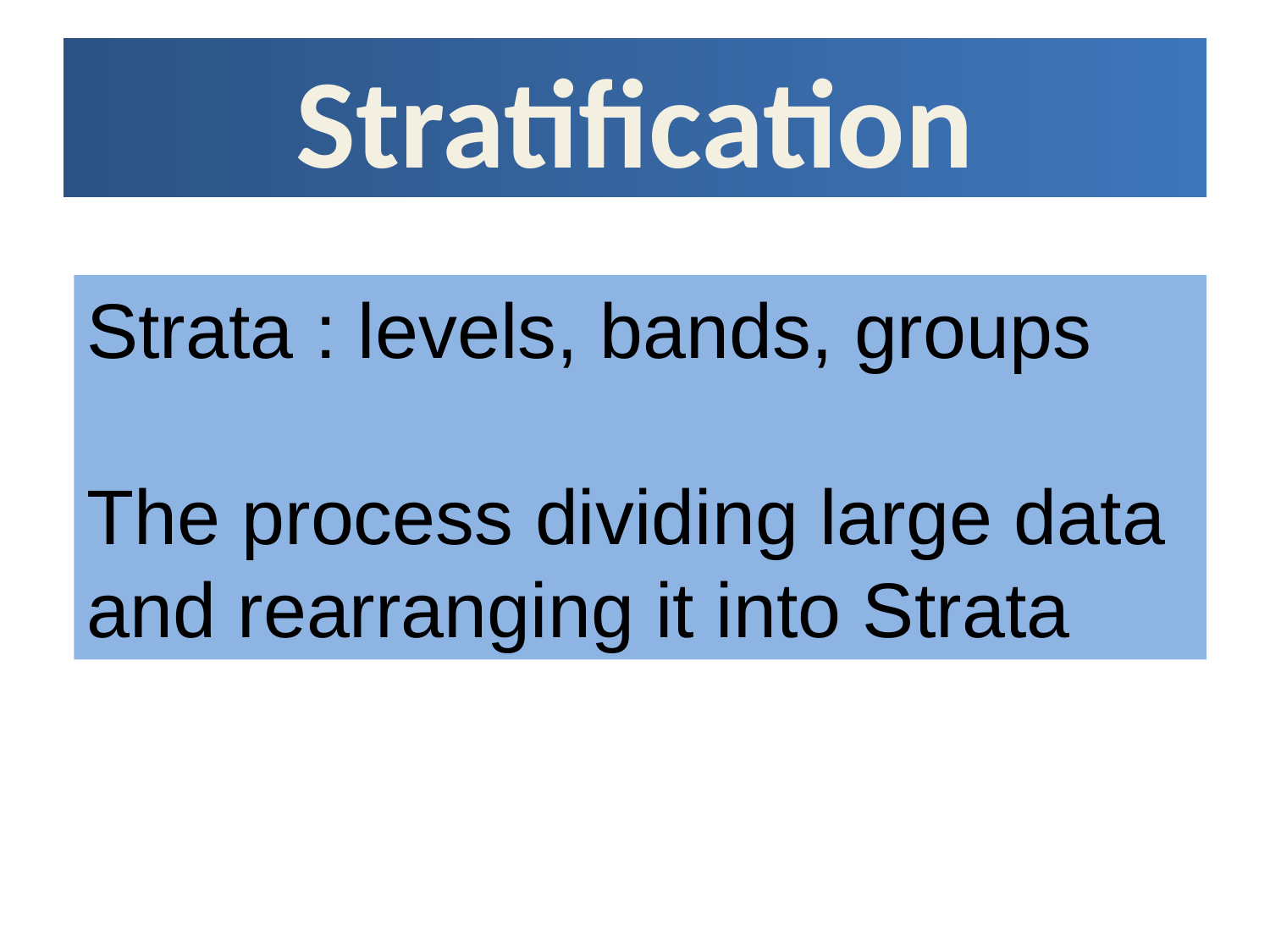

# Stratification
Strata : levels, bands, groups

The process dividing large data and rearranging it into Strata